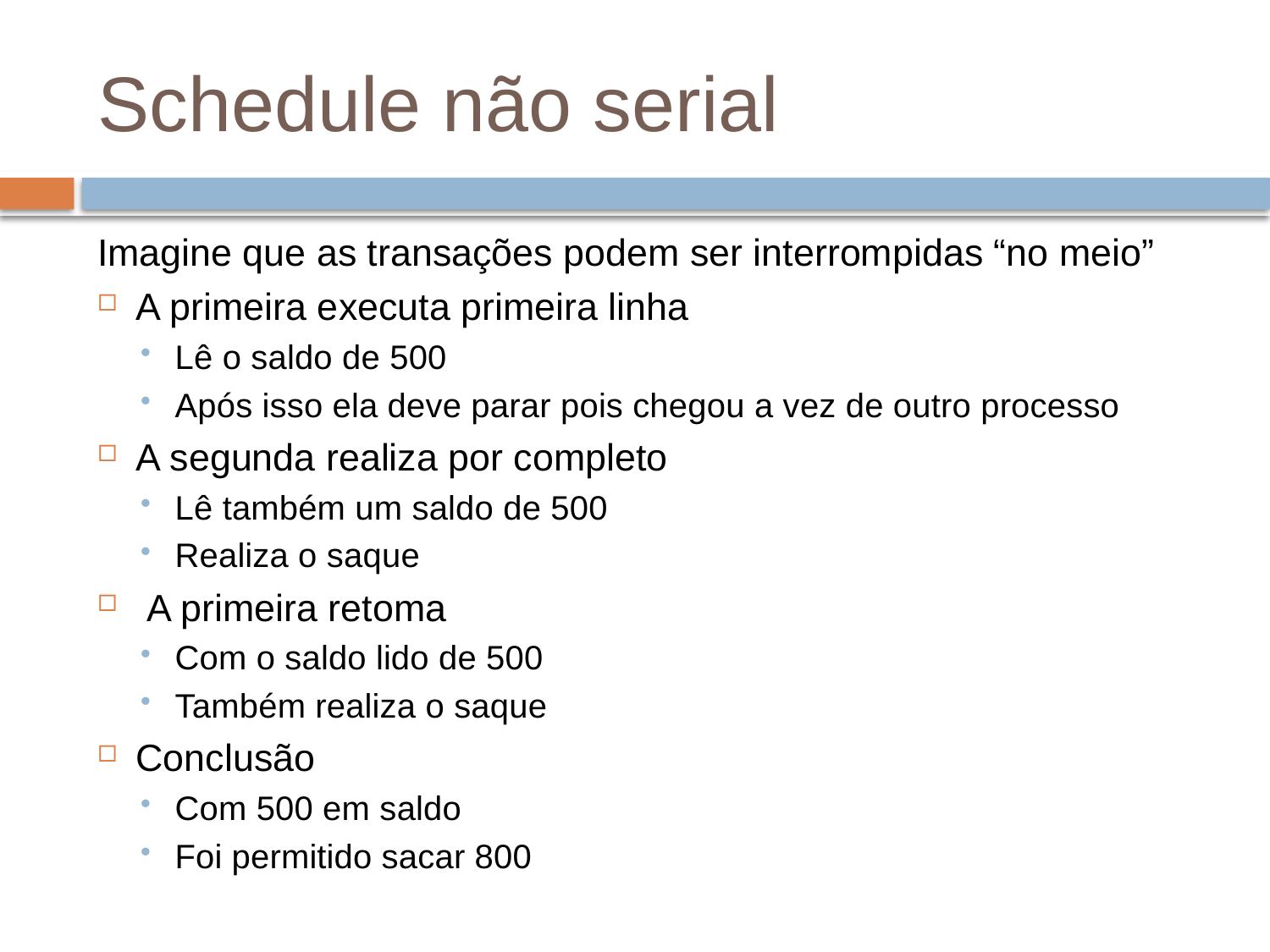

# Schedule não serial
Imagine que as transações podem ser interrompidas “no meio”
A primeira executa primeira linha
Lê o saldo de 500
Após isso ela deve parar pois chegou a vez de outro processo
A segunda realiza por completo
Lê também um saldo de 500
Realiza o saque
 A primeira retoma
Com o saldo lido de 500
Também realiza o saque
Conclusão
Com 500 em saldo
Foi permitido sacar 800